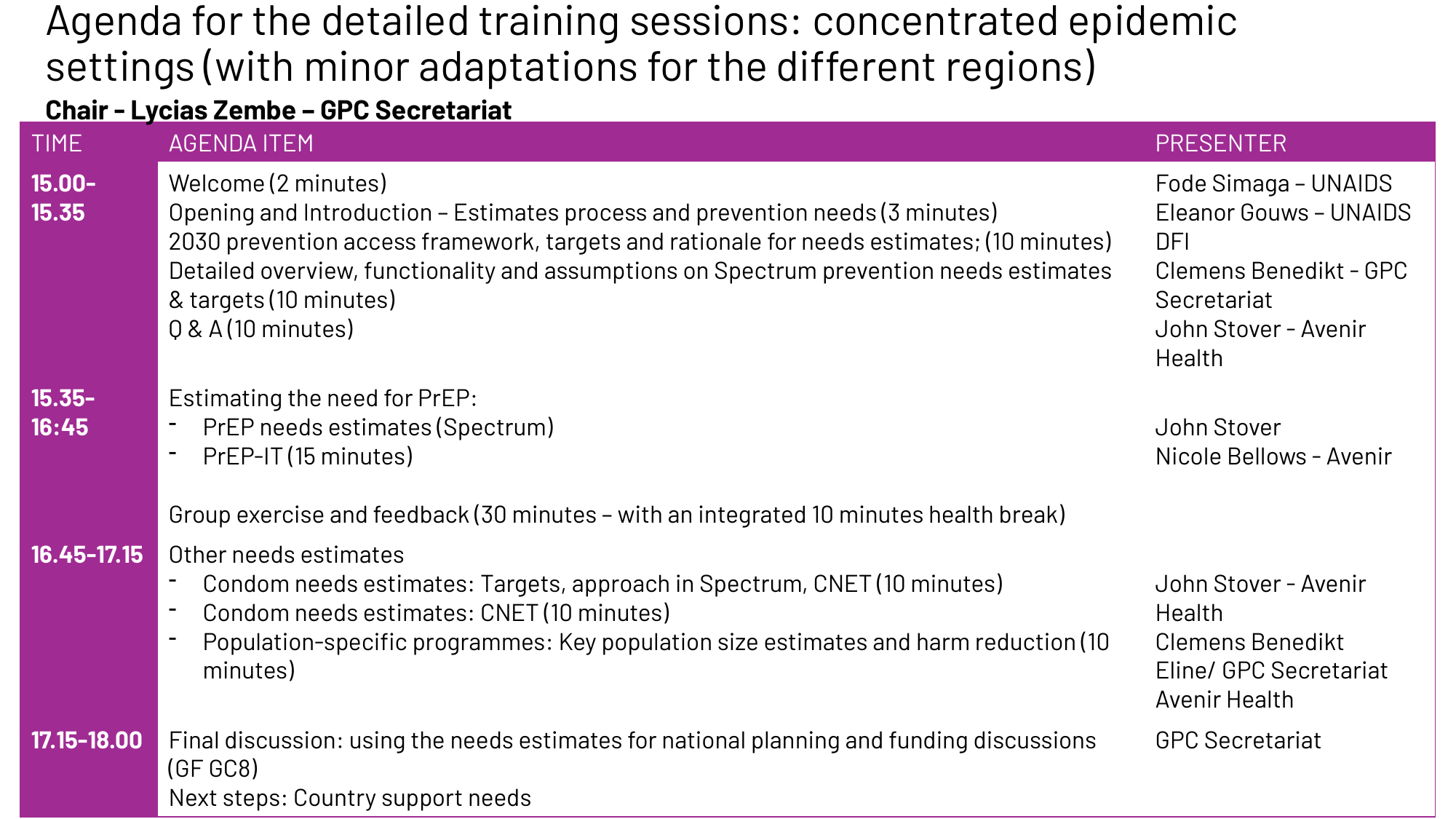

# Agenda for the detailed training sessions: concentrated epidemic settings (with minor adaptations for the different regions)
Chair - Lycias Zembe – GPC Secretariat
| TIME | AGENDA ITEM | PRESENTER |
| --- | --- | --- |
| 15.00-15.35 | Welcome (2 minutes) Opening and Introduction – Estimates process and prevention needs (3 minutes) 2030 prevention access framework, targets and rationale for needs estimates; (10 minutes) Detailed overview, functionality and assumptions on Spectrum prevention needs estimates & targets (10 minutes) Q & A (10 minutes) | Fode Simaga – UNAIDS Eleanor Gouws – UNAIDS DFI Clemens Benedikt - GPC Secretariat John Stover - Avenir Health |
| 15.35-16:45 | Estimating the need for PrEP: PrEP needs estimates (Spectrum) PrEP-IT (15 minutes) Group exercise and feedback (30 minutes – with an integrated 10 minutes health break) | John Stover Nicole Bellows - Avenir |
| 16.45-17.15 | Other needs estimates Condom needs estimates: Targets, approach in Spectrum, CNET (10 minutes) Condom needs estimates: CNET (10 minutes) Population-specific programmes: Key population size estimates and harm reduction (10 minutes) | John Stover - Avenir Health Clemens Benedikt Eline/ GPC Secretariat Avenir Health |
| 17.15-18.00 | Final discussion: using the needs estimates for national planning and funding discussions (GF GC8) Next steps: Country support needs | GPC Secretariat |